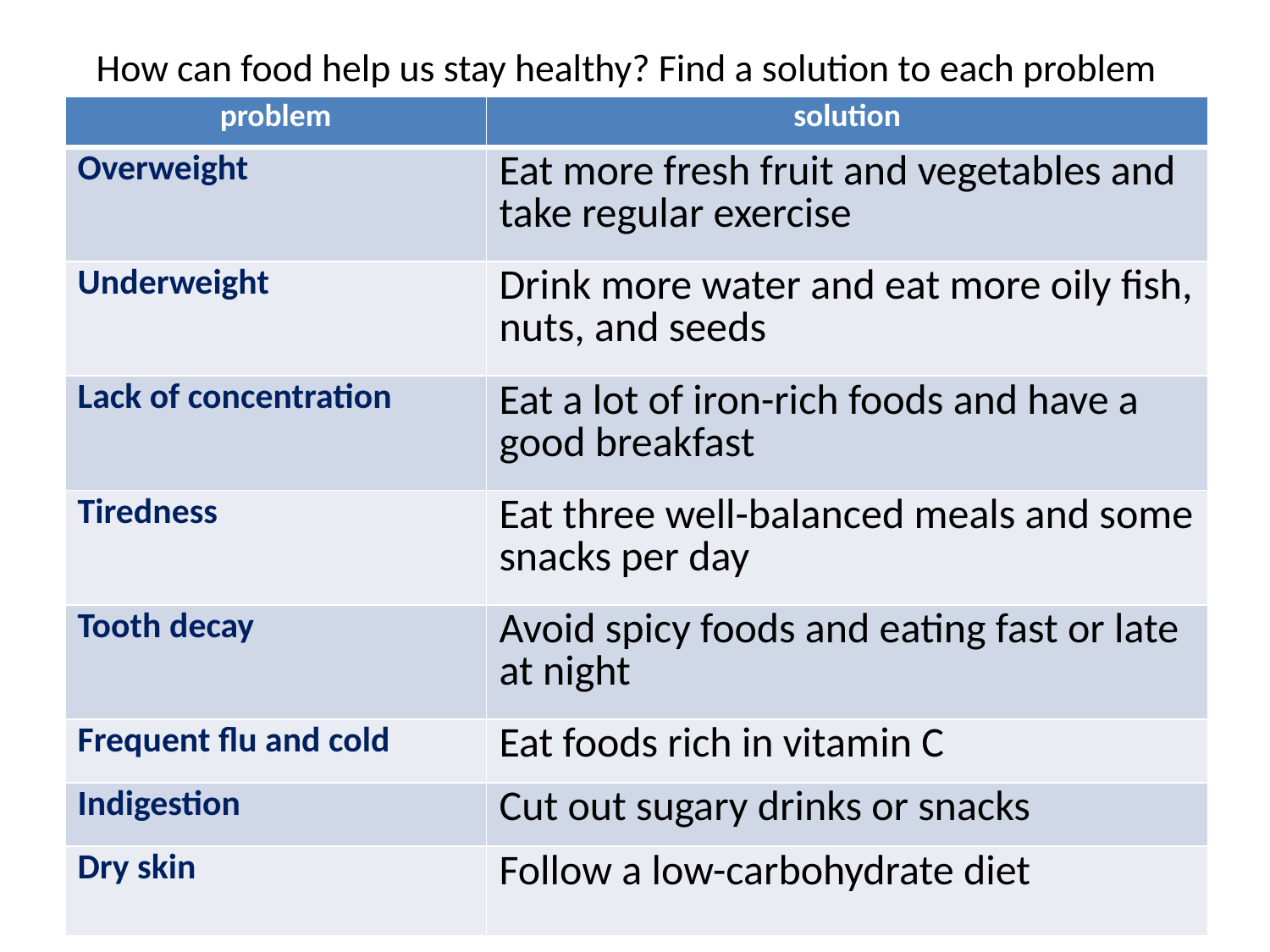

# How can food help us stay healthy? Find a solution to each problem
| problem | solution |
| --- | --- |
| Overweight | Eat more fresh fruit and vegetables and take regular exercise |
| Underweight | Drink more water and eat more oily fish, nuts, and seeds |
| Lack of concentration | Eat a lot of iron-rich foods and have a good breakfast |
| Tiredness | Eat three well-balanced meals and some snacks per day |
| Tooth decay | Avoid spicy foods and eating fast or late at night |
| Frequent flu and cold | Eat foods rich in vitamin C |
| Indigestion | Cut out sugary drinks or snacks |
| Dry skin | Follow a low-carbohydrate diet |